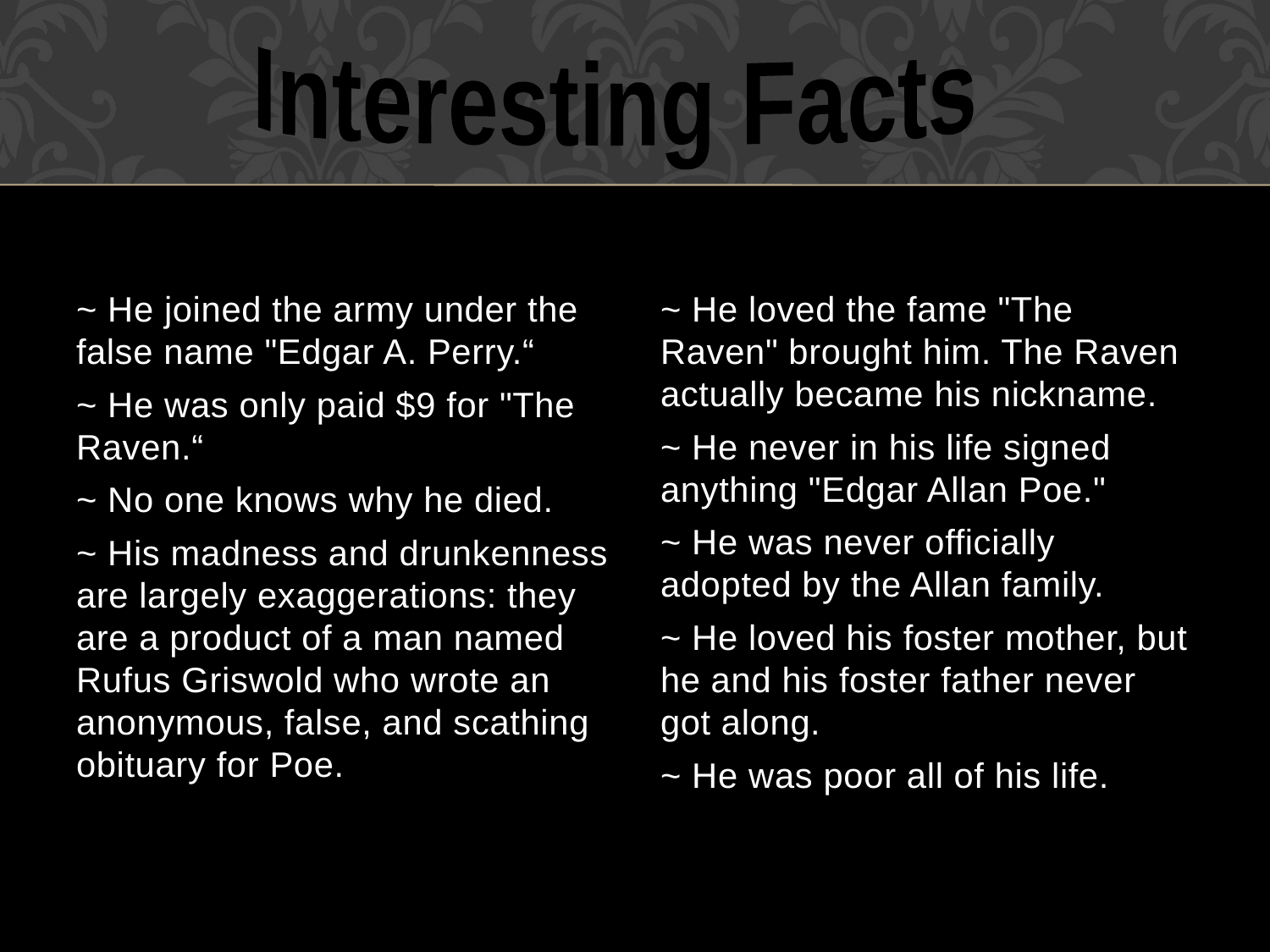

Interesting Facts
~ He joined the army under the false name "Edgar A. Perry.“
~ He was only paid $9 for "The Raven.“
~ No one knows why he died.
~ His madness and drunkenness are largely exaggerations: they are a product of a man named Rufus Griswold who wrote an anonymous, false, and scathing obituary for Poe.
~ He loved the fame "The Raven" brought him. The Raven actually became his nickname.
~ He never in his life signed anything "Edgar Allan Poe."
~ He was never officially adopted by the Allan family.
~ He loved his foster mother, but he and his foster father never got along.
~ He was poor all of his life.